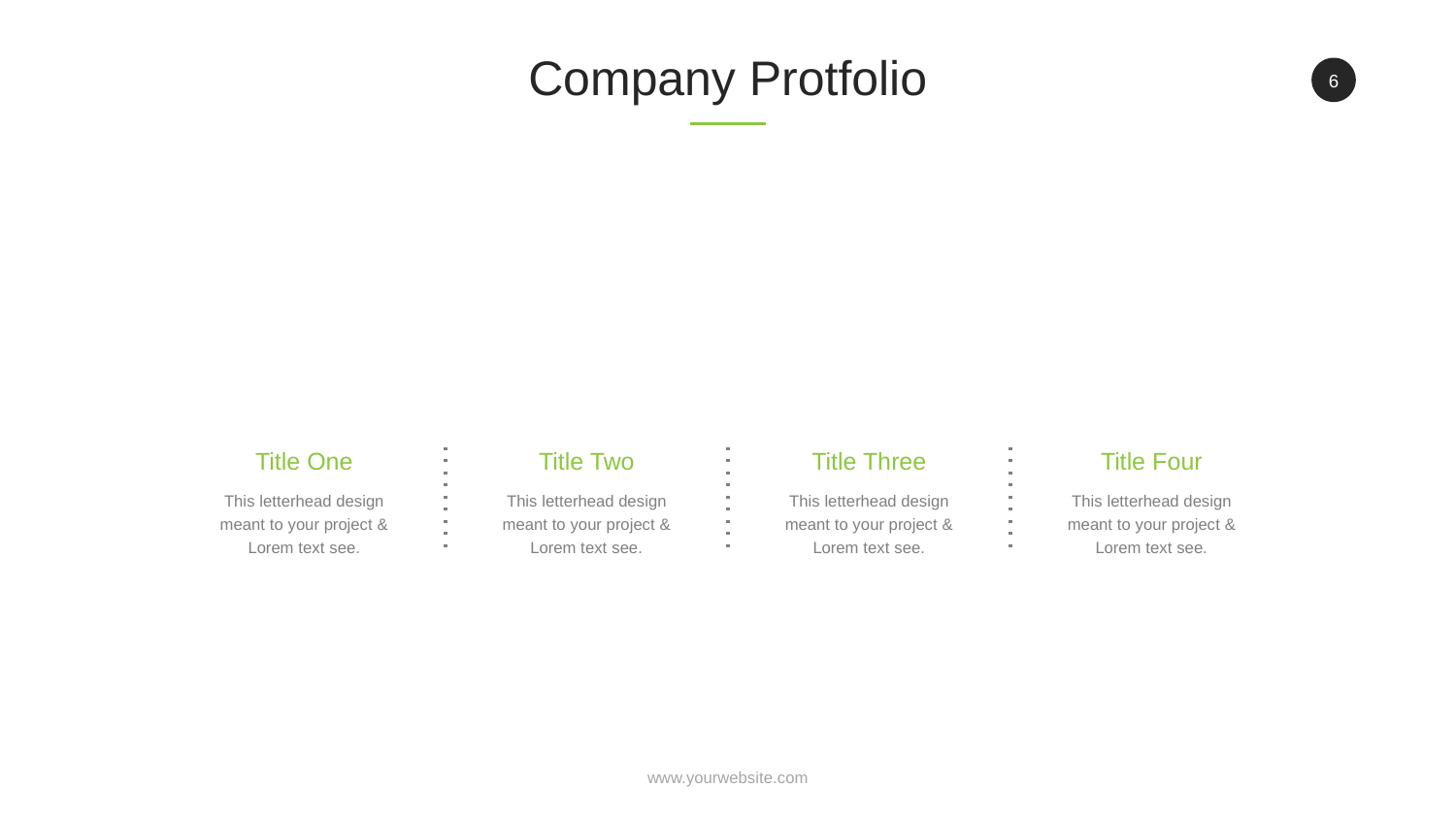

# Company Protfolio
6

Title One
Title Two
Title Three
Title Four
This letterhead design meant to your project &
Lorem text see.
This letterhead design meant to your project &
Lorem text see.
This letterhead design meant to your project &
Lorem text see.
This letterhead design meant to your project &
Lorem text see.

www.yourwebsite.com